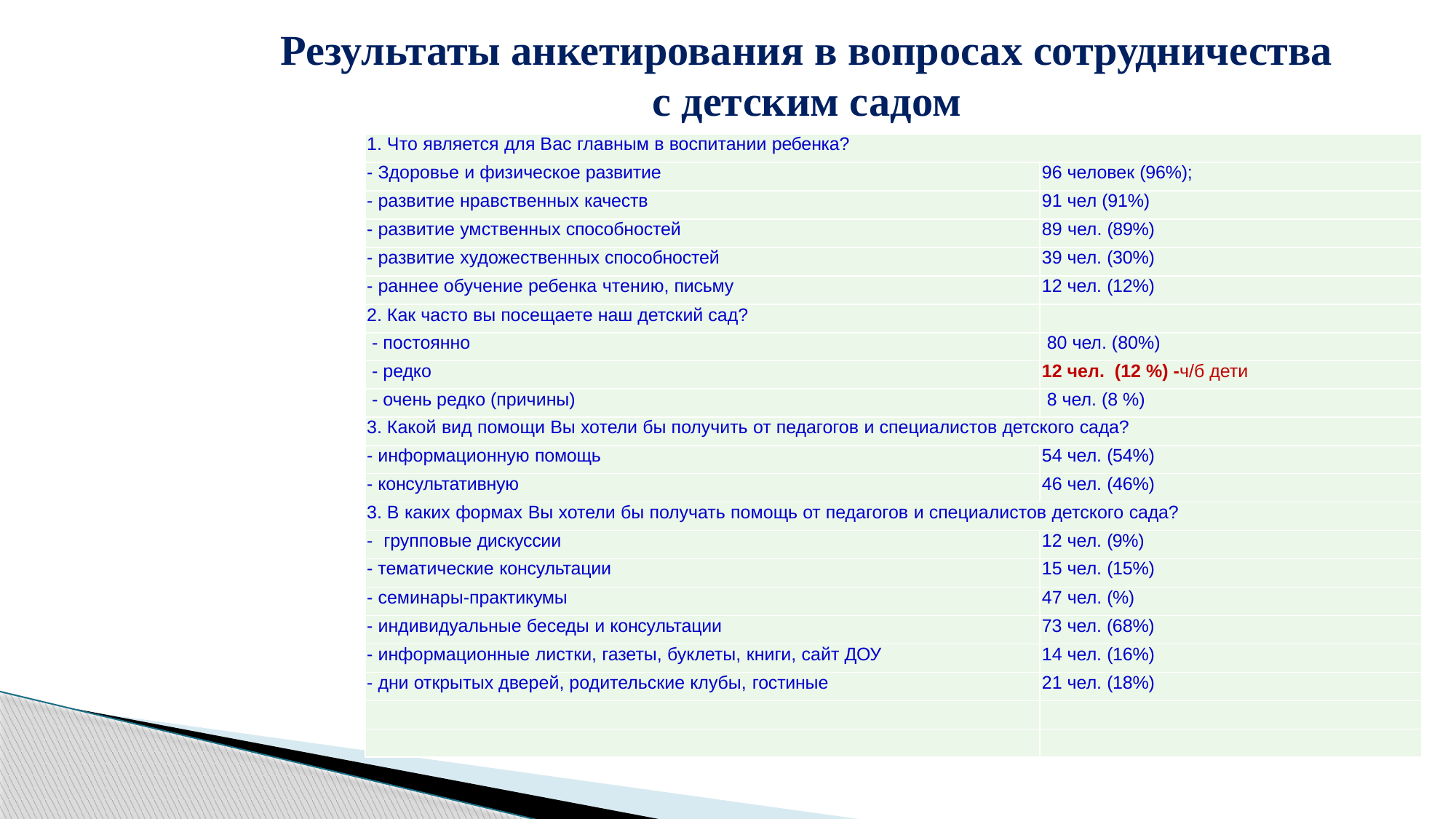

Результаты анкетирования в вопросах сотрудничества с детским садом
| 1. Что является для Вас главным в воспитании ребенка? |  |
| --- | --- |
| - Здоровье и физическое развитие | 96 человек (96%); |
| - развитие нравственных качеств | 91 чел (91%) |
| - развитие умственных способностей | 89 чел. (89%) |
| - развитие художественных способностей | 39 чел. (30%) |
| - раннее обучение ребенка чтению, письму | 12 чел. (12%) |
| 2. Как часто вы посещаете наш детский сад? |  |
| - постоянно | 80 чел. (80%) |
| - редко | 12 чел. (12 %) -ч/б дети |
| - очень редко (причины) | 8 чел. (8 %) |
| 3. Какой вид помощи Вы хотели бы получить от педагогов и специалистов детского сада? |  |
| - информационную помощь | 54 чел. (54%) |
| - консультативную | 46 чел. (46%) |
| 3. В каких формах Вы хотели бы получать помощь от педагогов и специалистов детского сада? |  |
| - групповые дискуссии | 12 чел. (9%) |
| - тематические консультации | 15 чел. (15%) |
| - семинары-практикумы | 47 чел. (%) |
| - индивидуальные беседы и консультации | 73 чел. (68%) |
| - информационные листки, газеты, буклеты, книги, сайт ДОУ | 14 чел. (16%) |
| - дни открытых дверей, родительские клубы, гостиные | 21 чел. (18%) |
|  |  |
|  |  |